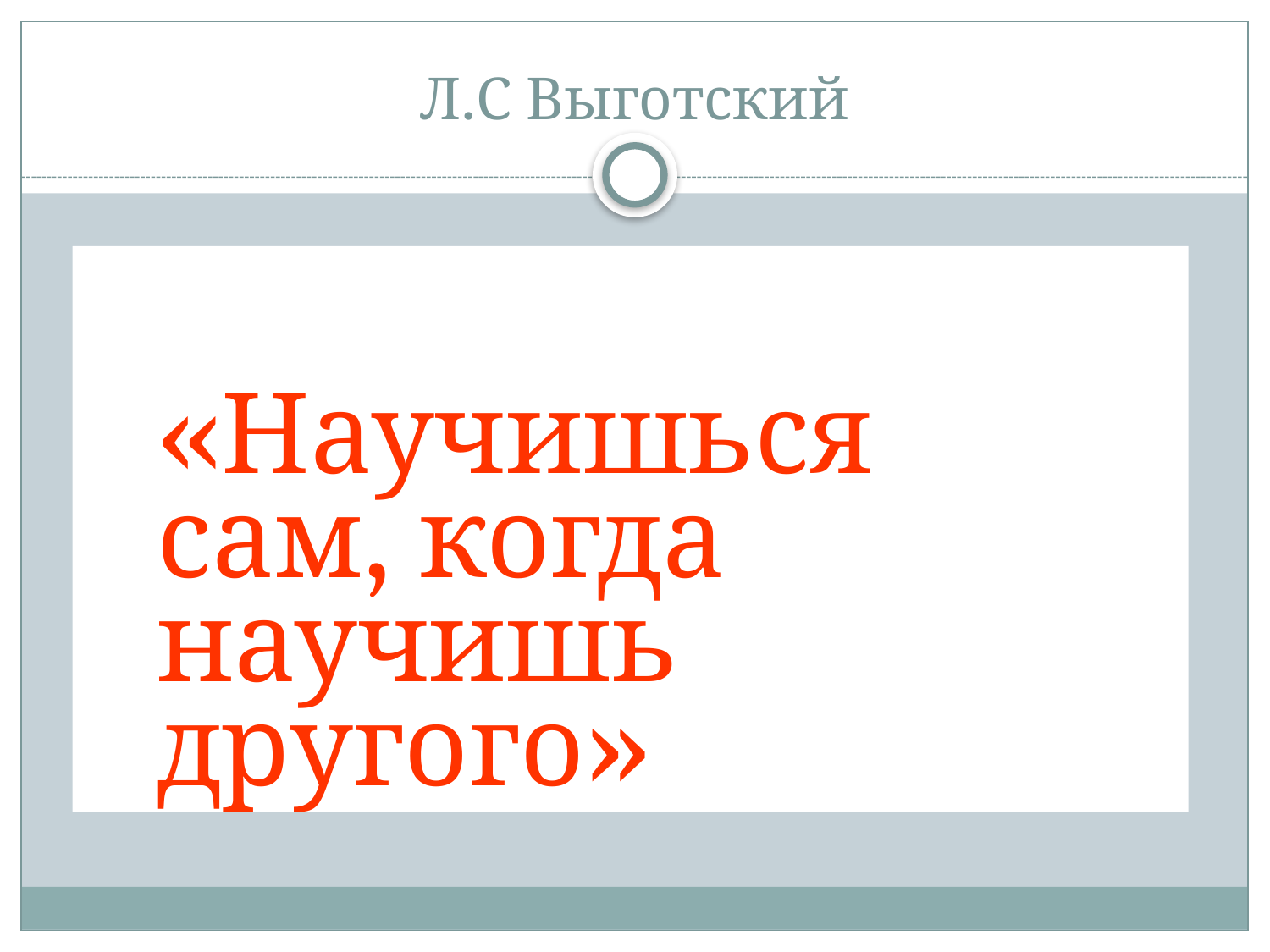

# Л.С Выготский

«Научишься
сам, когда
научишь
другого»